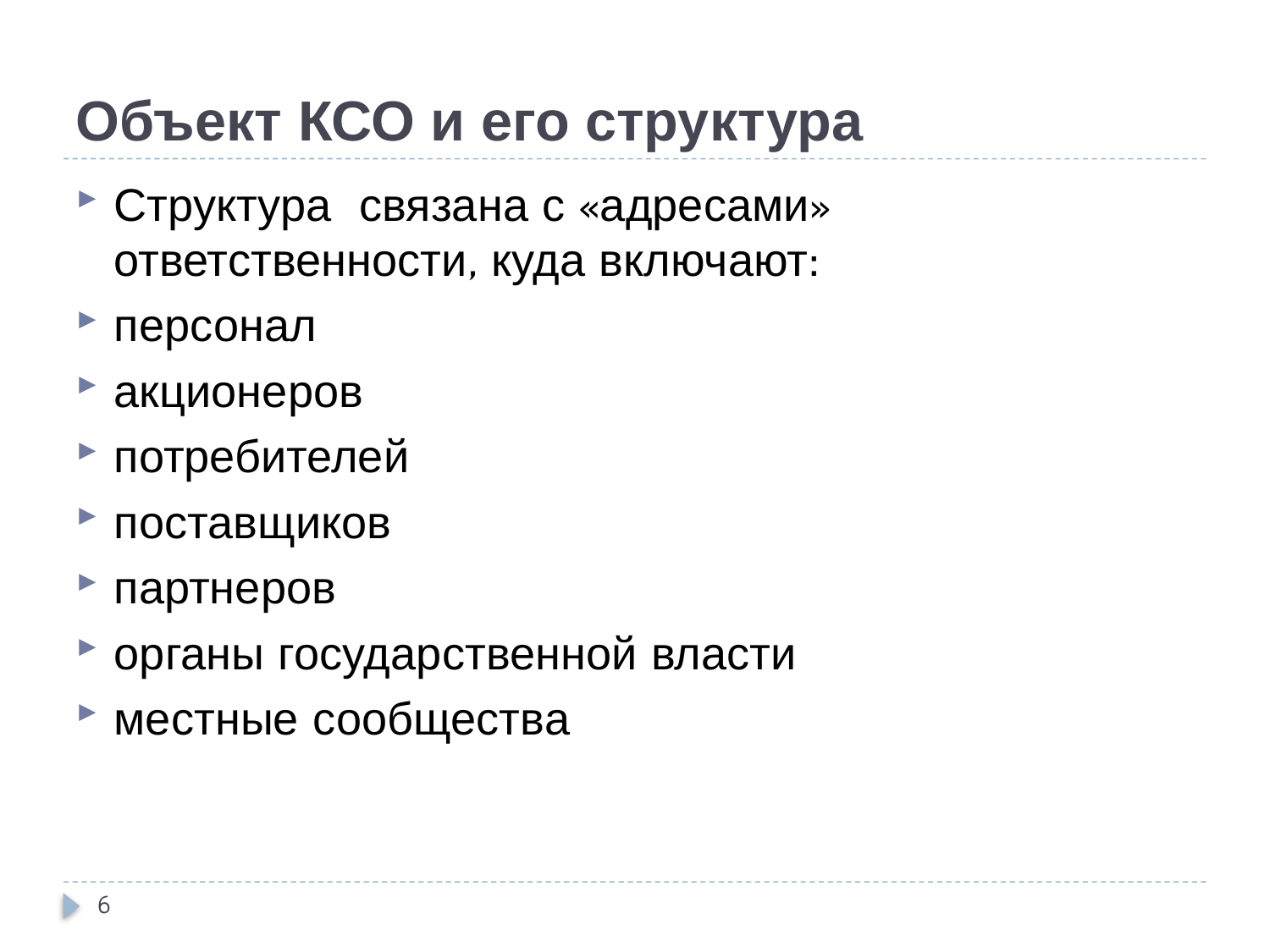

# Объект КСО и его структура
Структура  связана с «адресами» ответственности, куда включают:
персонал
акционеров
потребителей
поставщиков
партнеров
органы государственной власти
местные сообщества
6